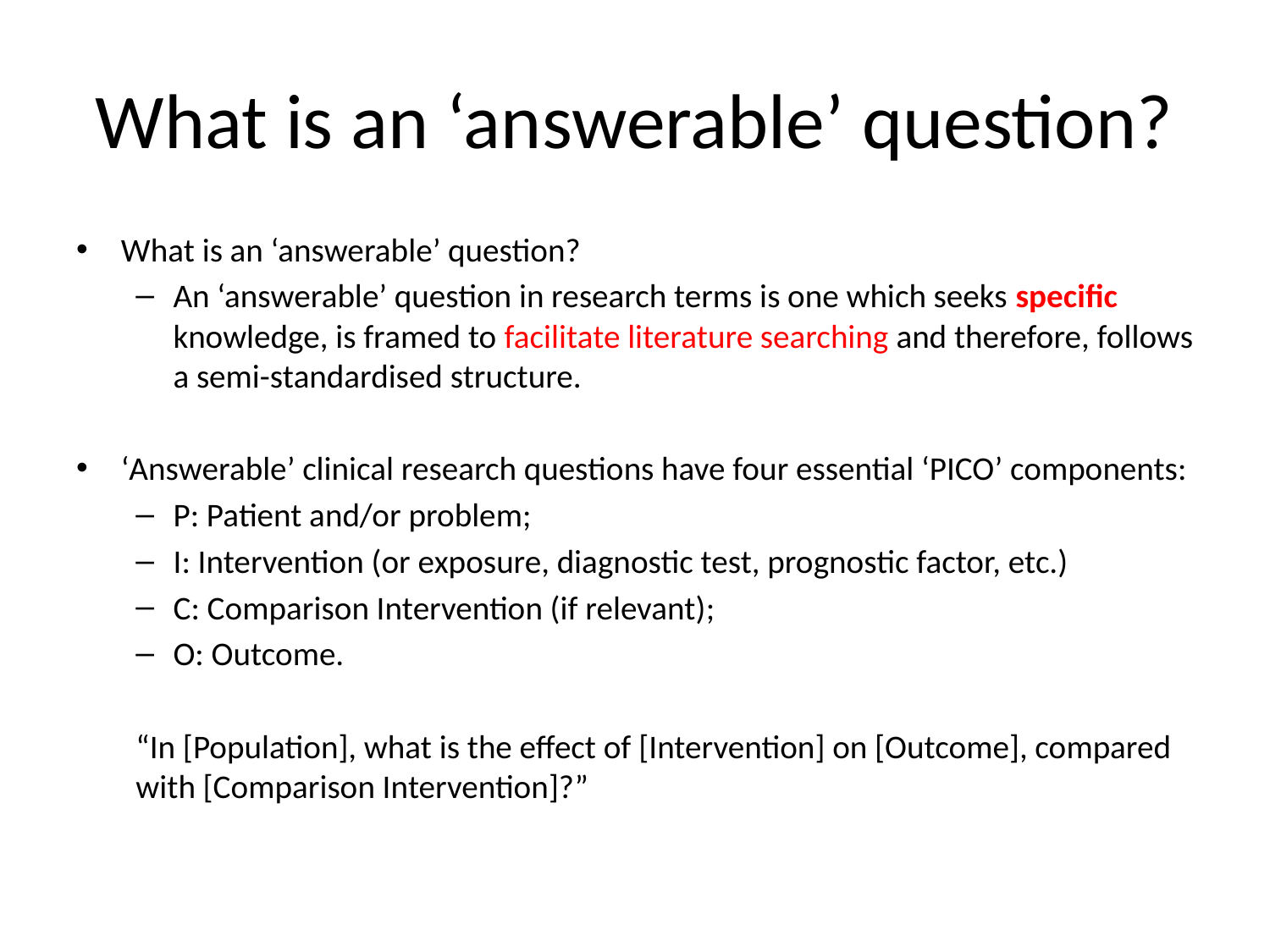

# What is an ‘answerable’ question?
What is an ‘answerable’ question?
An ‘answerable’ question in research terms is one which seeks specific knowledge, is framed to facilitate literature searching and therefore, follows a semi-standardised structure.

‘Answerable’ clinical research questions have four essential ‘PICO’ components:
P: Patient and/or problem;
I: Intervention (or exposure, diagnostic test, prognostic factor, etc.)
C: Comparison Intervention (if relevant);
O: Outcome.

“In [Population], what is the effect of [Intervention] on [Outcome], compared with [Comparison Intervention]?”